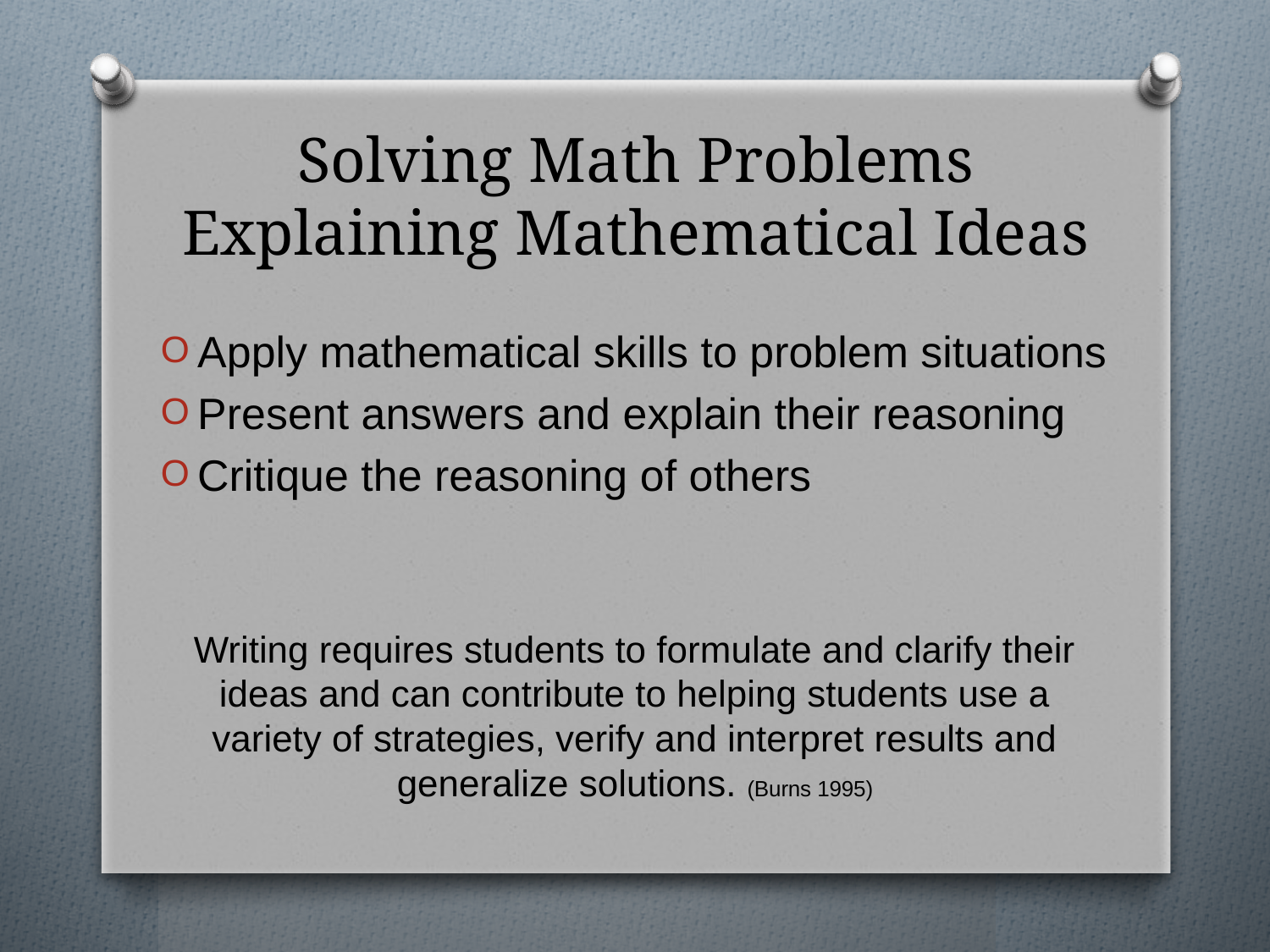

# Solving Math Problems Explaining Mathematical Ideas
Apply mathematical skills to problem situations
Present answers and explain their reasoning
Critique the reasoning of others

Writing requires students to formulate and clarify their ideas and can contribute to helping students use a variety of strategies, verify and interpret results and generalize solutions. (Burns 1995)